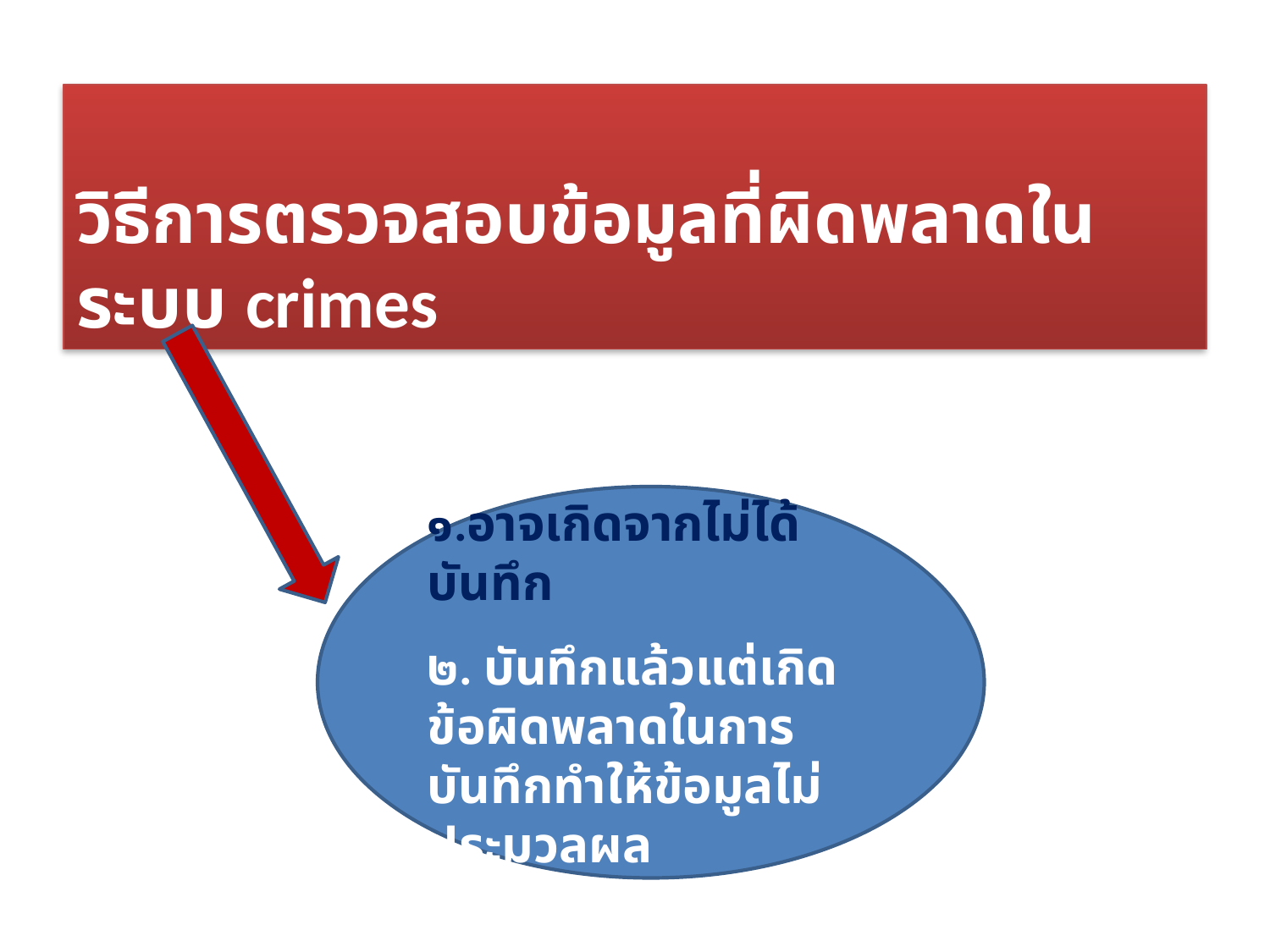

วิธีการตรวจสอบข้อมูลที่ผิดพลาดในระบบ crimes

๑.อาจเกิดจากไม่ได้บันทึก

๒. บันทึกแล้วแต่เกิดข้อผิดพลาดในการบันทึกทำให้ข้อมูลไม่ประมวลผล